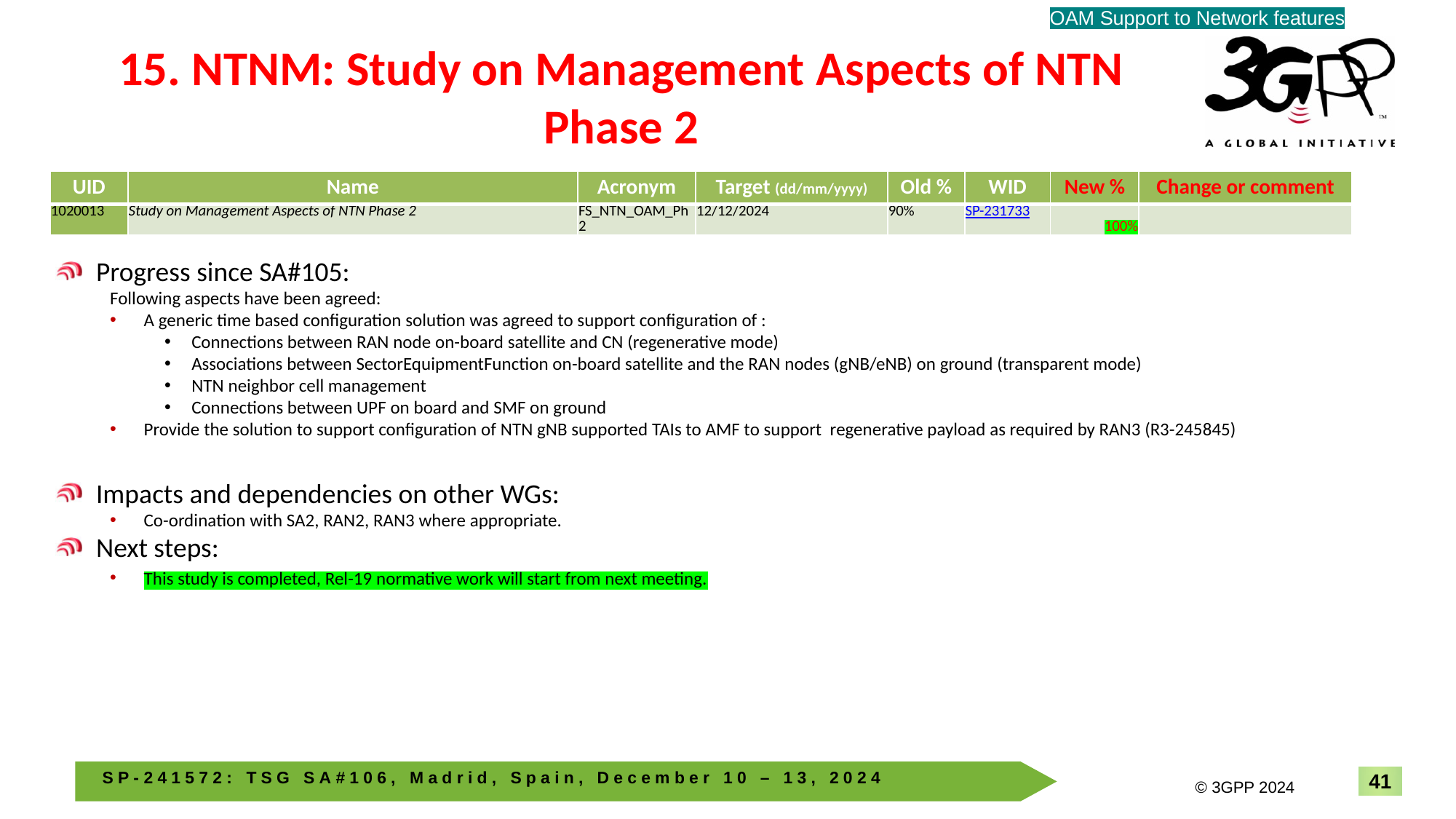

OAM Support to Network features
# 15. NTNM: Study on Management Aspects of NTN Phase 2
| UID | Name | Acronym | Target (dd/mm/yyyy) | Old % | WID | New % | Change or comment |
| --- | --- | --- | --- | --- | --- | --- | --- |
| 1020013 | Study on Management Aspects of NTN Phase 2 | FS\_NTN\_OAM\_Ph2 | 12/12/2024 | 90% | SP-231733 | 100% |  |
Progress since SA#105:
Following aspects have been agreed:
A generic time based configuration solution was agreed to support configuration of :
Connections between RAN node on-board satellite and CN (regenerative mode)
Associations between SectorEquipmentFunction on-board satellite and the RAN nodes (gNB/eNB) on ground (transparent mode)
NTN neighbor cell management
Connections between UPF on board and SMF on ground
Provide the solution to support configuration of NTN gNB supported TAIs to AMF to support  regenerative payload as required by RAN3 (R3-245845)

Impacts and dependencies on other WGs:
Co-ordination with SA2, RAN2, RAN3 where appropriate.
Next steps:
This study is completed, Rel-19 normative work will start from next meeting.